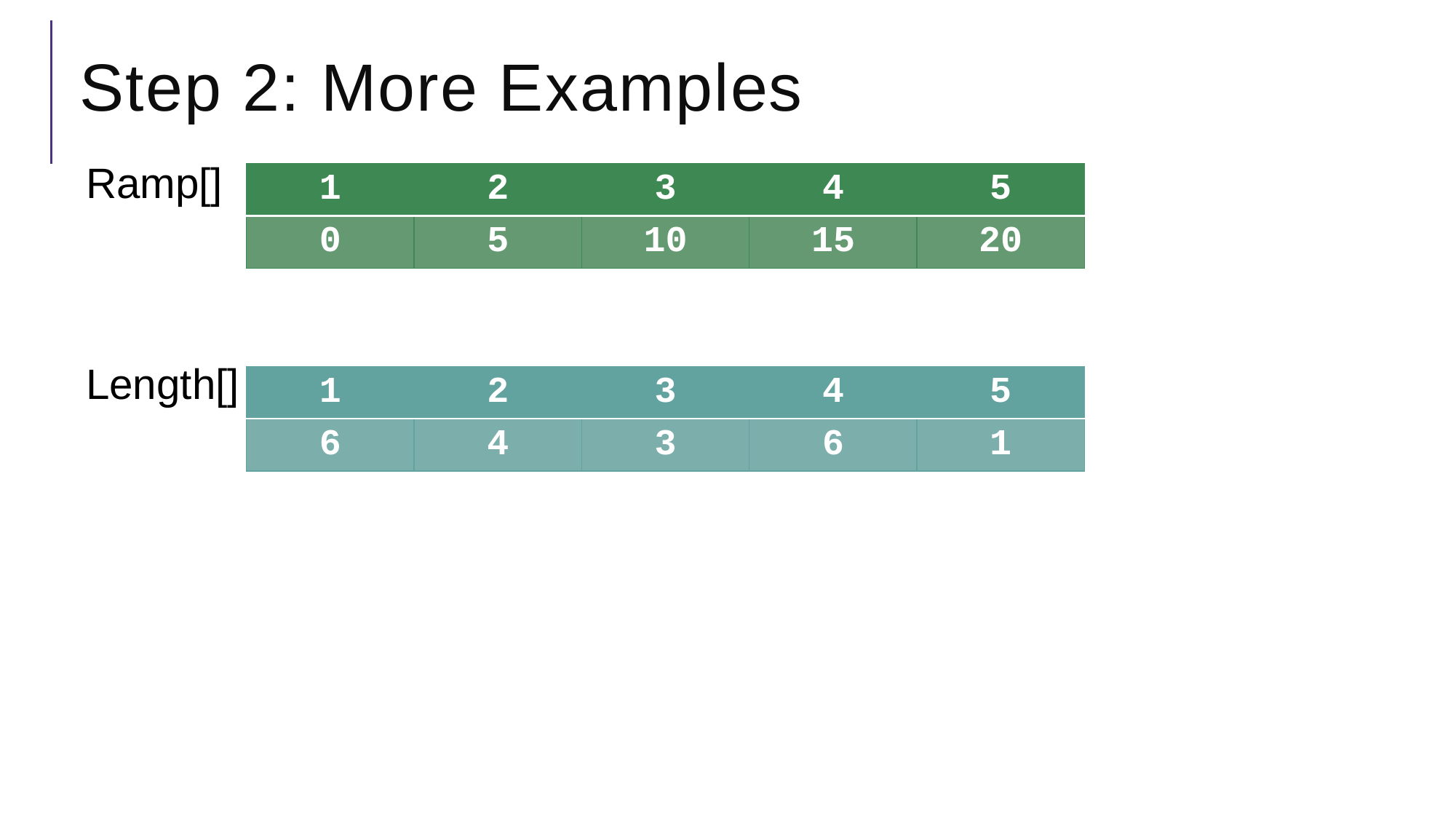

# Step 2: More Examples
Ramp[]

Length[]

| 1 | 2 | 3 | 4 | 5 |
| --- | --- | --- | --- | --- |
| 0 | 5 | 10 | 15 | 20 |
| 1 | 2 | 3 | 4 | 5 |
| --- | --- | --- | --- | --- |
| 6 | 4 | 3 | 6 | 1 |